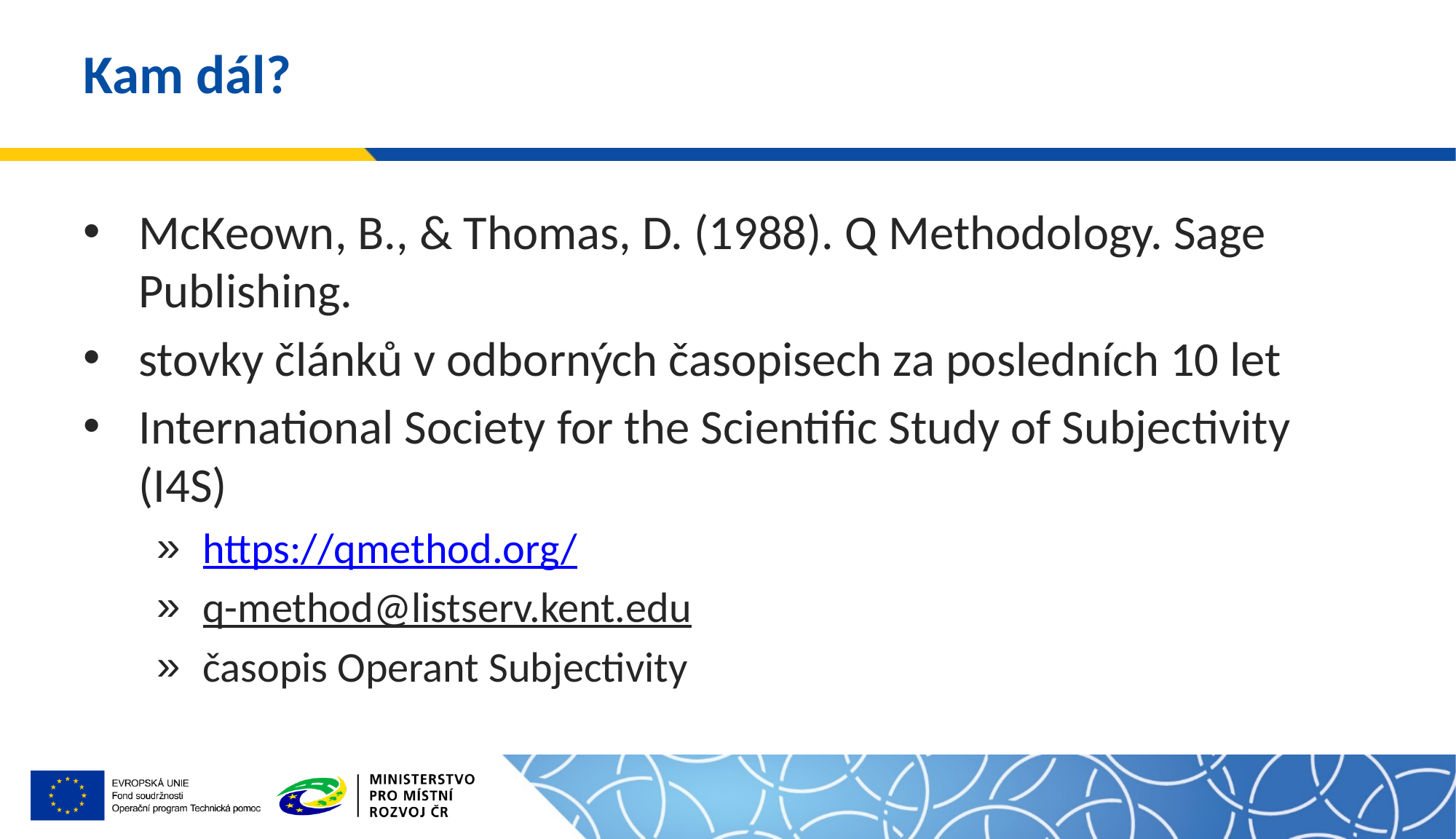

# Kam dál?
McKeown, B., & Thomas, D. (1988). Q Methodology. Sage Publishing.
stovky článků v odborných časopisech za posledních 10 let
International Society for the Scientific Study of Subjectivity (I4S)
https://qmethod.org/
q-method@listserv.kent.edu
časopis Operant Subjectivity